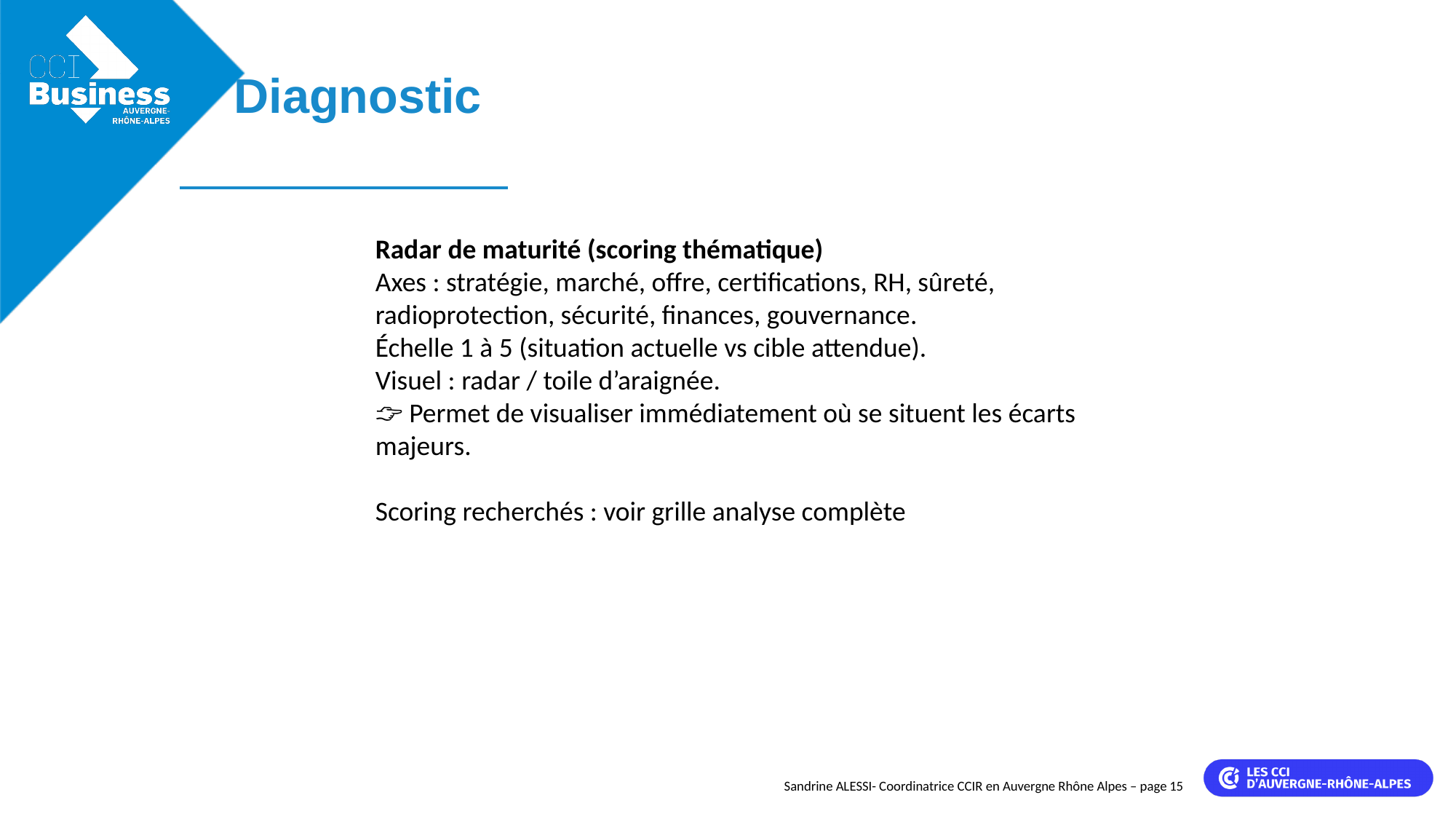

Diagnostic
Radar de maturité (scoring thématique)
Axes : stratégie, marché, offre, certifications, RH, sûreté, radioprotection, sécurité, finances, gouvernance.
Échelle 1 à 5 (situation actuelle vs cible attendue).
Visuel : radar / toile d’araignée.
👉 Permet de visualiser immédiatement où se situent les écarts majeurs.

Scoring recherchés : voir grille analyse complète
Sandrine ALESSI- Coordinatrice CCIR en Auvergne Rhône Alpes – page 15